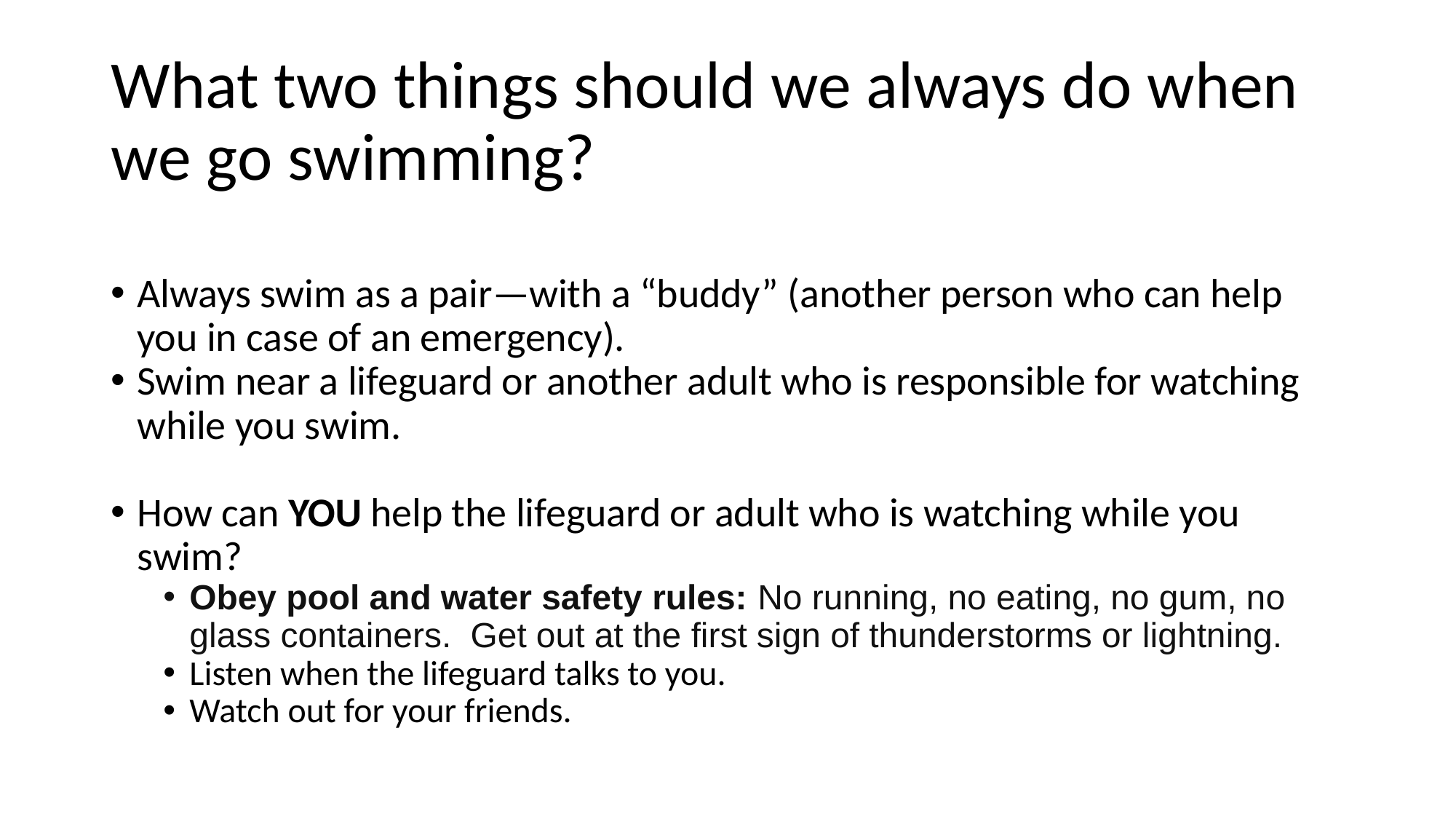

# What two things should we always do when we go swimming?

Always swim as a pair—with a “buddy” (another person who can help you in case of an emergency).
Swim near a lifeguard or another adult who is responsible for watching while you swim.

How can YOU help the lifeguard or adult who is watching while you swim?
Obey pool and water safety rules: No running, no eating, no gum, no glass containers.  Get out at the first sign of thunderstorms or lightning.
Listen when the lifeguard talks to you.
Watch out for your friends.